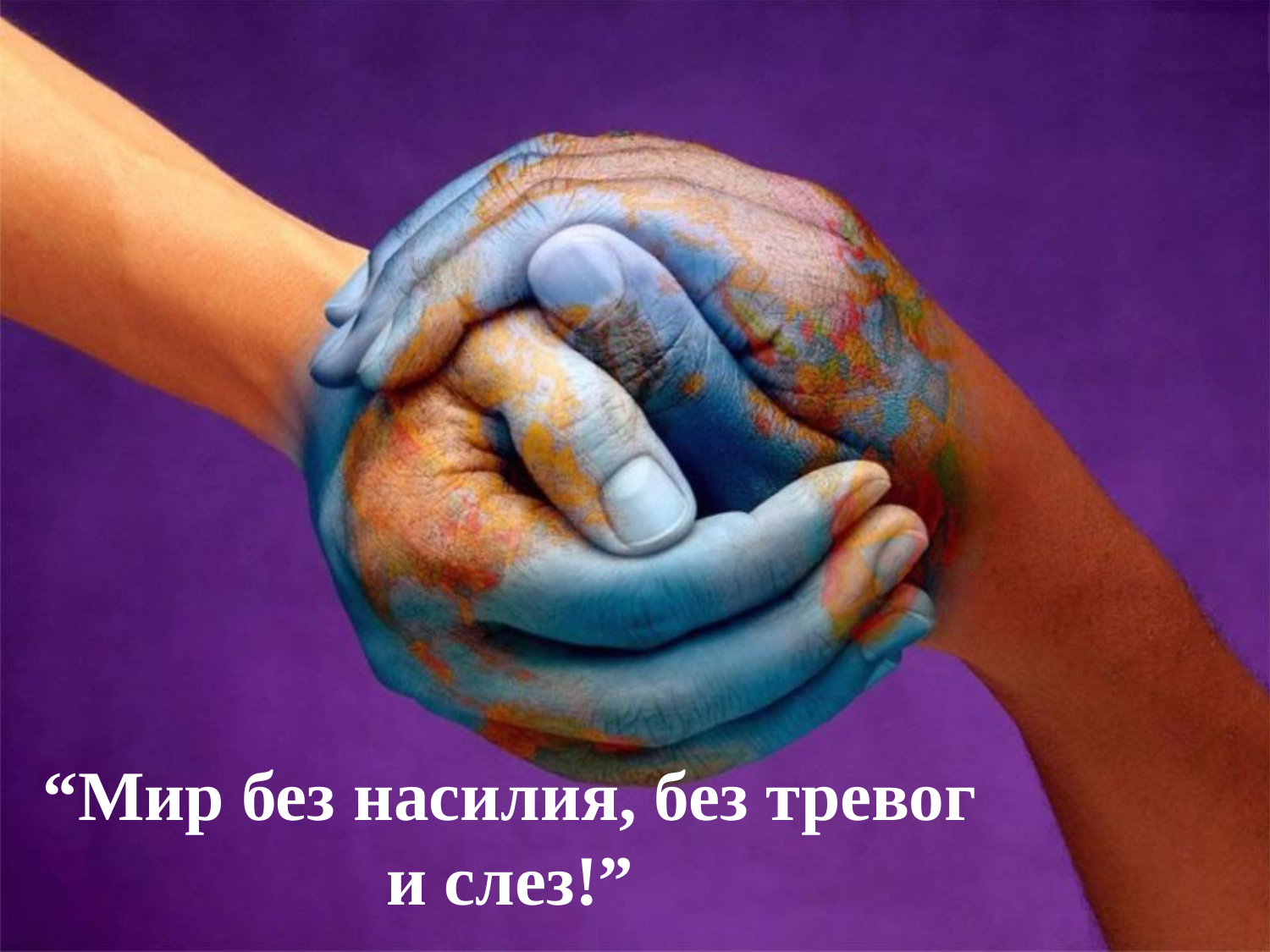

# “Мир без насилия, без тревог и слез!”